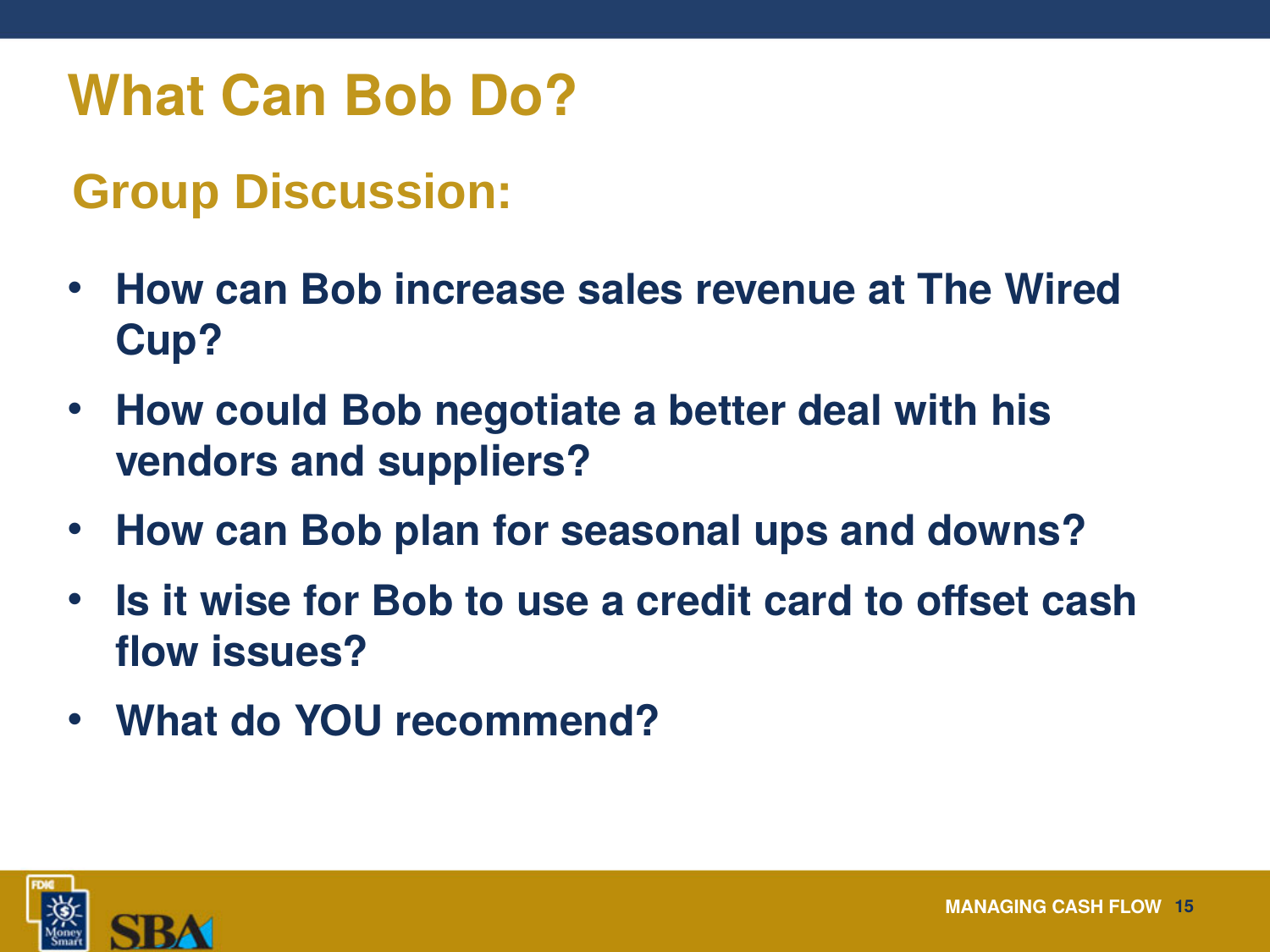

# What Can Bob Do?
Group Discussion:
How can Bob increase sales revenue at The Wired Cup?
How could Bob negotiate a better deal with his vendors and suppliers?
How can Bob plan for seasonal ups and downs?
Is it wise for Bob to use a credit card to offset cash flow issues?
What do YOU recommend?